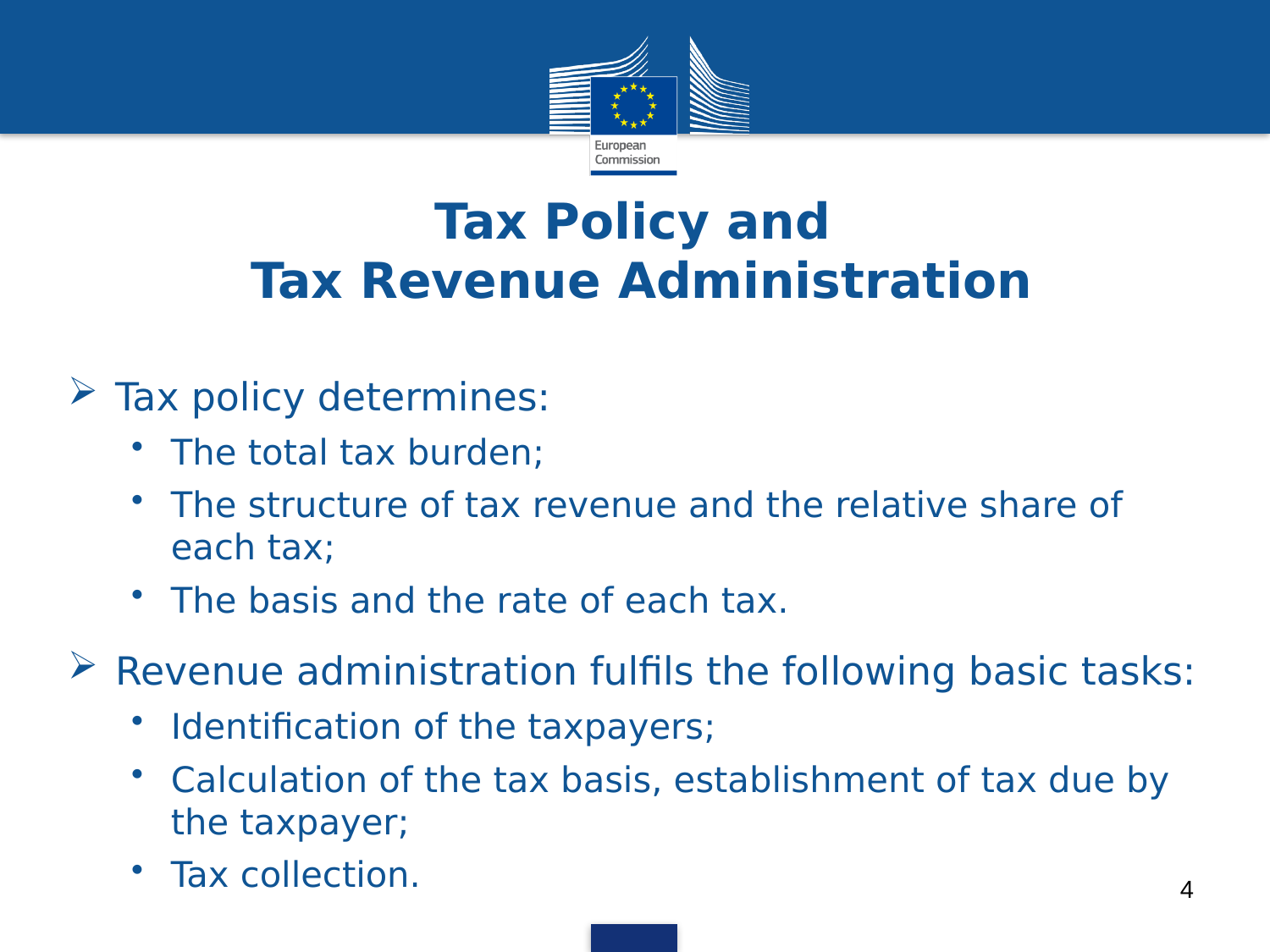

Tax Policy and
Tax Revenue Administration
Tax policy determines:
The total tax burden;
The structure of tax revenue and the relative share of each tax;
The basis and the rate of each tax.
Revenue administration fulfils the following basic tasks:
Identification of the taxpayers;
Calculation of the tax basis, establishment of tax due by the taxpayer;
Tax collection.
4